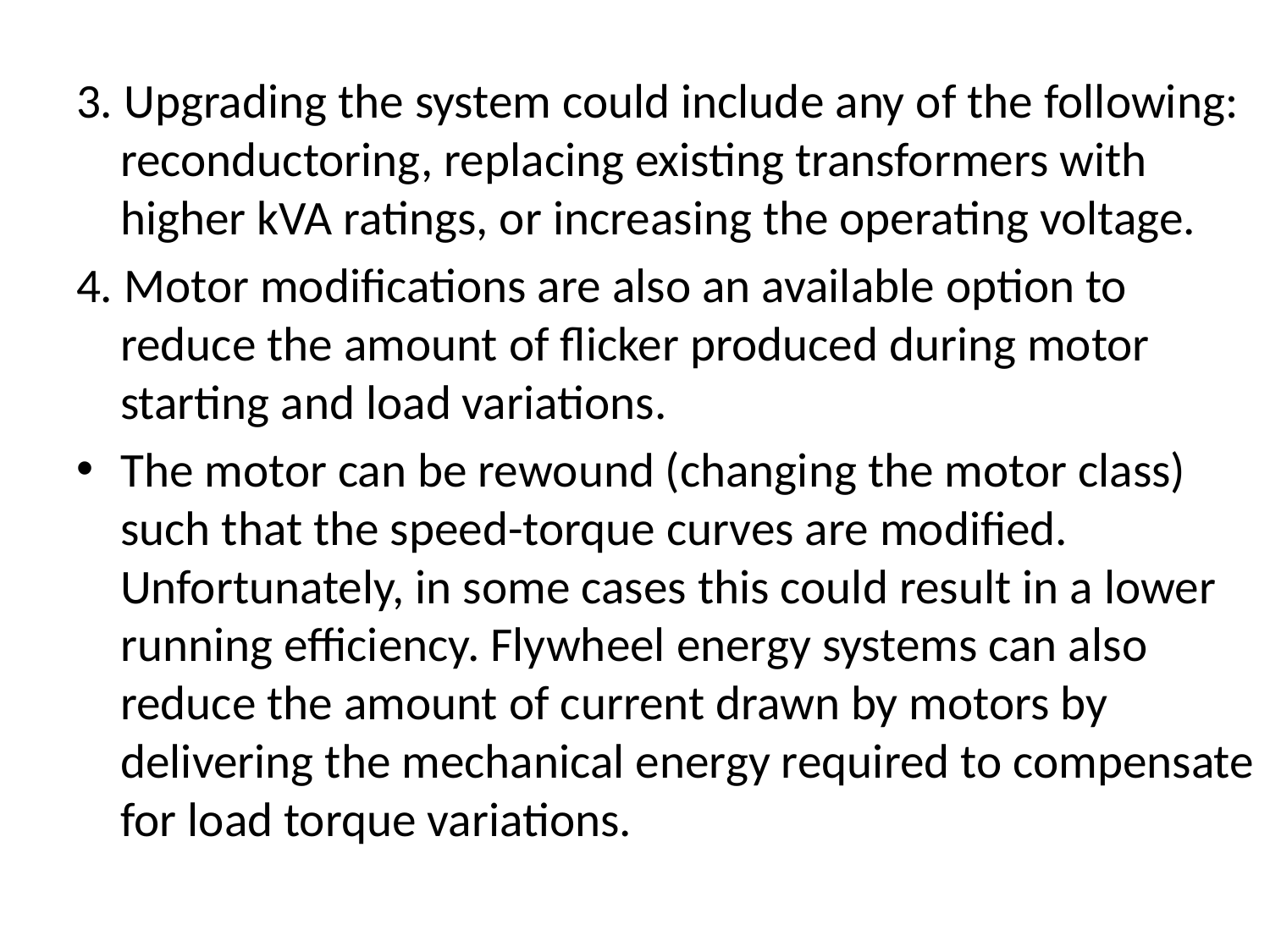

3. Upgrading the system could include any of the following: reconductoring, replacing existing transformers with higher kVA ratings, or increasing the operating voltage.
4. Motor modifications are also an available option to reduce the amount of flicker produced during motor starting and load variations.
The motor can be rewound (changing the motor class) such that the speed-torque curves are modified. Unfortunately, in some cases this could result in a lower running efficiency. Flywheel energy systems can also reduce the amount of current drawn by motors by delivering the mechanical energy required to compensate for load torque variations.